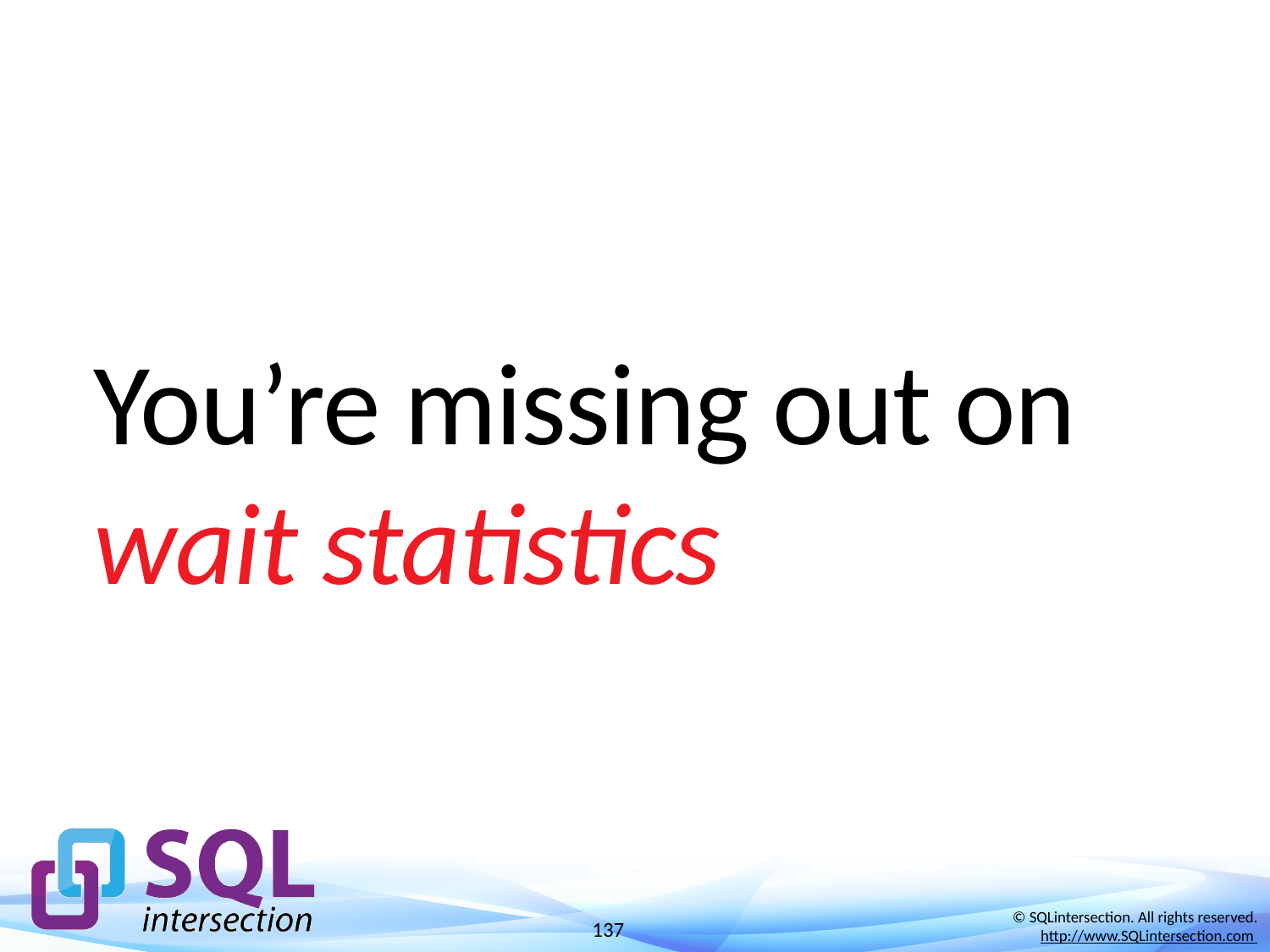

# You’re missing out on wait statistics